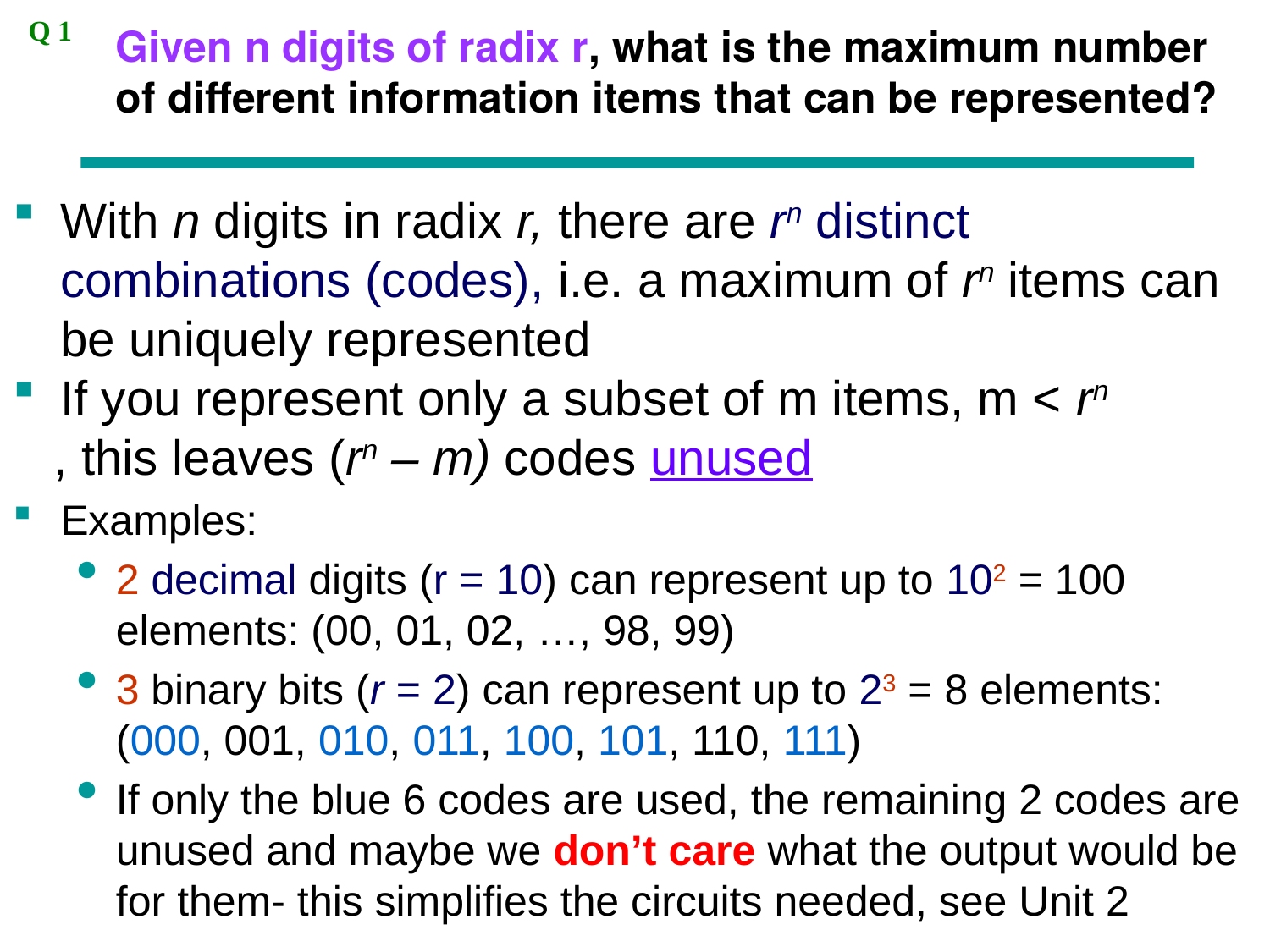

Q 1
# Given n digits of radix r, what is the maximum number of different information items that can be represented?
With n digits in radix r, there are rn distinct combinations (codes), i.e. a maximum of rn items can be uniquely represented
If you represent only a subset of m items, m < rn
   , this leaves (rn – m) codes unused
Examples:
2 decimal digits (r = 10) can represent up to 102 = 100 elements: (00, 01, 02, …, 98, 99)
3 binary bits (r = 2) can represent up to 23 = 8 elements: (000, 001, 010, 011, 100, 101, 110, 111)
If only the blue 6 codes are used, the remaining 2 codes are unused and maybe we don’t care what the output would be for them- this simplifies the circuits needed, see Unit 2
Chapter 1            35